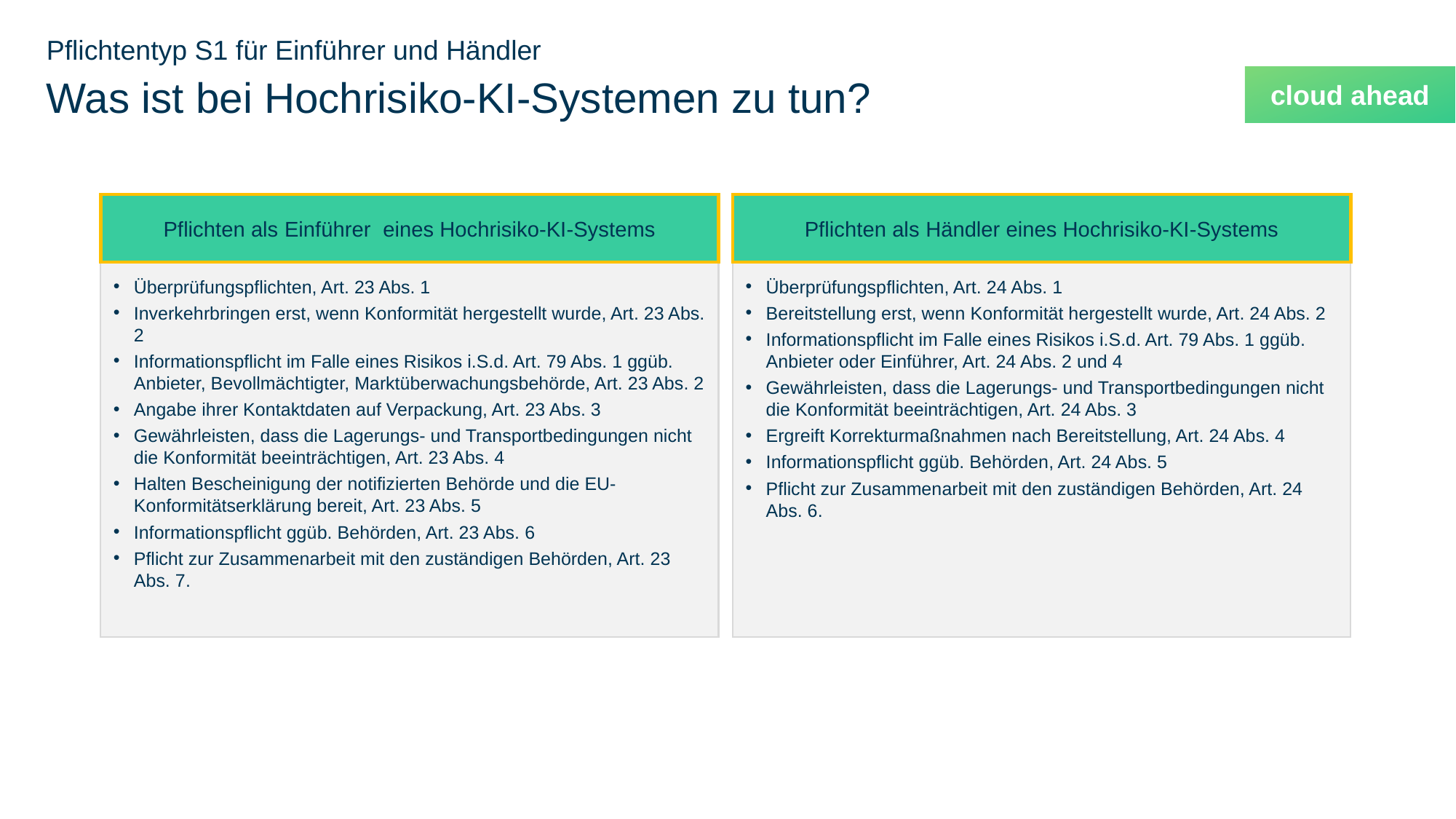

Pflichtentyp S1 für Einführer und Händler
Was ist bei Hochrisiko-KI-Systemen zu tun?
Pflichten als Einführer  eines Hochrisiko-KI-Systems
Pflichten als Händler eines Hochrisiko-KI-Systems
Überprüfungspflichten, Art. 23 Abs. 1
Inverkehrbringen erst, wenn Konformität hergestellt wurde, Art. 23 Abs. 2
Informationspflicht im Falle eines Risikos i.S.d. Art. 79 Abs. 1 ggüb. Anbieter, Bevollmächtigter, Marktüberwachungsbehörde, Art. 23 Abs. 2
Angabe ihrer Kontaktdaten auf Verpackung, Art. 23 Abs. 3
Gewährleisten, dass die Lagerungs- und Transportbedingungen nicht die Konformität beeinträchtigen, Art. 23 Abs. 4
Halten Bescheinigung der notifizierten Behörde und die EU-Konformitätserklärung bereit, Art. 23 Abs. 5
Informationspflicht ggüb. Behörden, Art. 23 Abs. 6
Pflicht zur Zusammenarbeit mit den zuständigen Behörden, Art. 23 Abs. 7.
Überprüfungspflichten, Art. 24 Abs. 1
Bereitstellung erst, wenn Konformität hergestellt wurde, Art. 24 Abs. 2
Informationspflicht im Falle eines Risikos i.S.d. Art. 79 Abs. 1 ggüb. Anbieter oder Einführer, Art. 24 Abs. 2 und 4
Gewährleisten, dass die Lagerungs- und Transportbedingungen nicht die Konformität beeinträchtigen, Art. 24 Abs. 3
Ergreift Korrekturmaßnahmen nach Bereitstellung, Art. 24 Abs. 4
Informationspflicht ggüb. Behörden, Art. 24 Abs. 5
Pflicht zur Zusammenarbeit mit den zuständigen Behörden, Art. 24 Abs. 6.